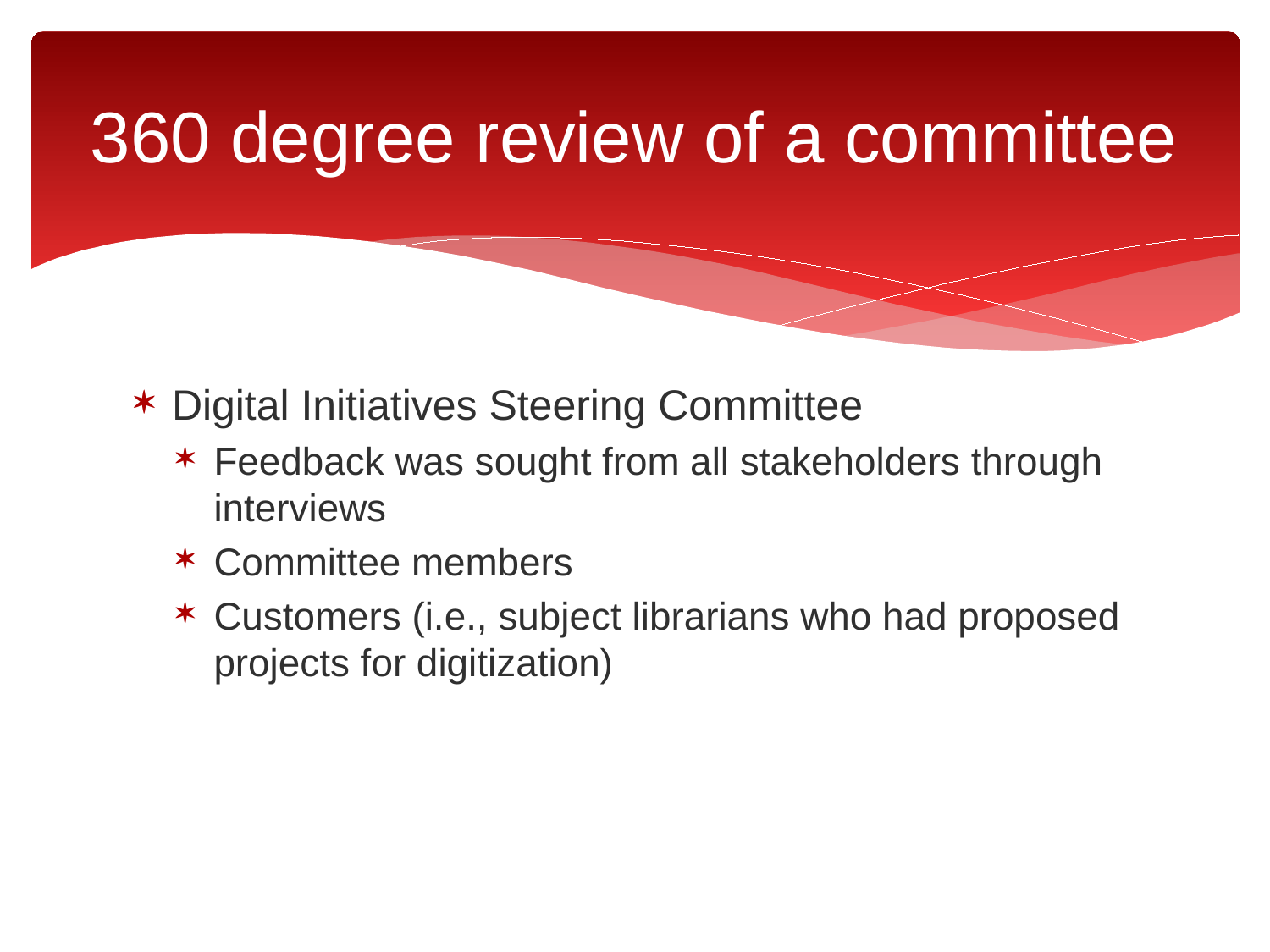

# 360 degree review of a committee
Digital Initiatives Steering Committee
Feedback was sought from all stakeholders through interviews
Committee members
Customers (i.e., subject librarians who had proposed projects for digitization)